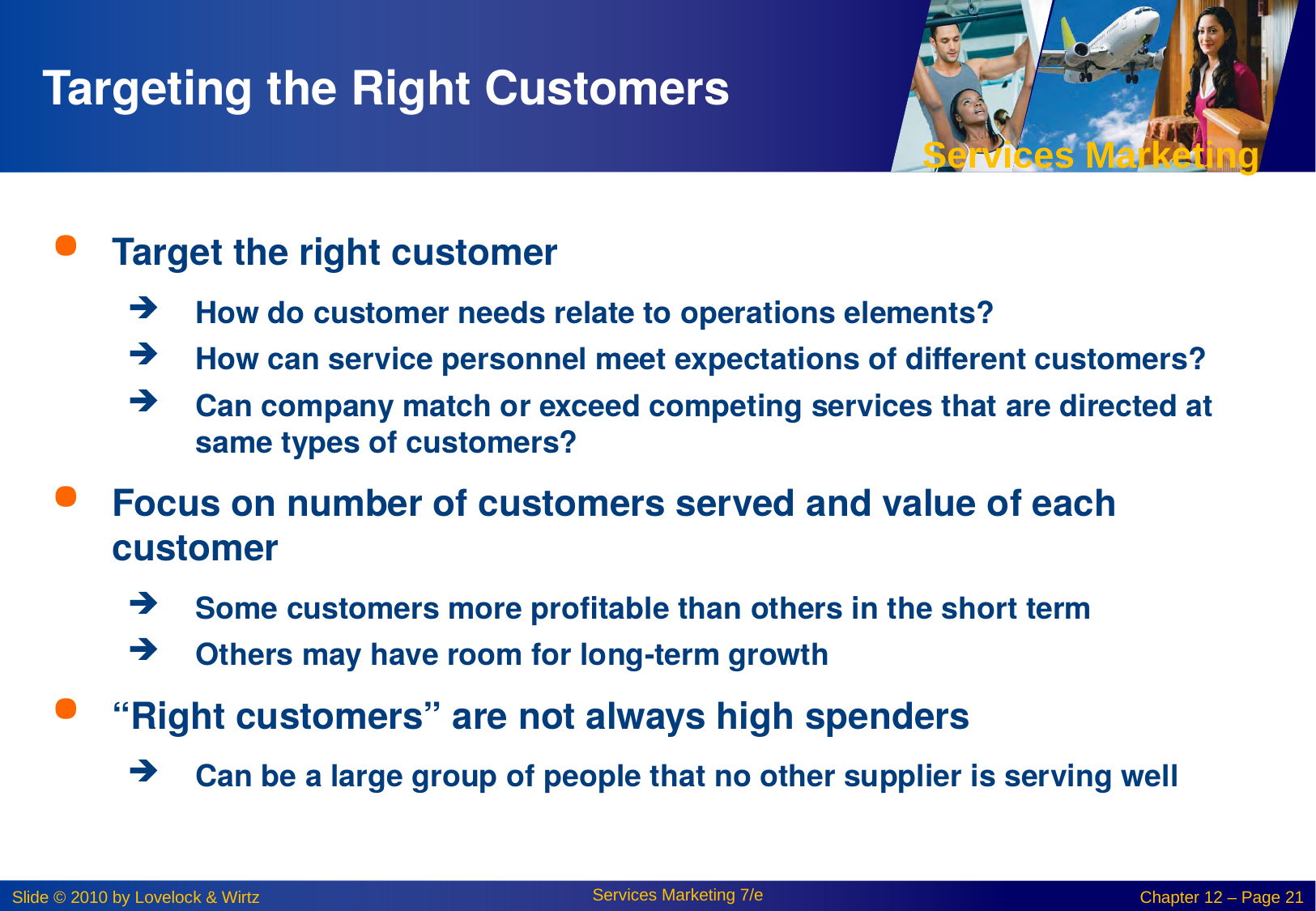

# Targeting the Right Customers
Target the right customer
How do customer needs relate to operations elements?
How can service personnel meet expectations of different customers?
Can company match or exceed competing services that are directed at same types of customers?
Focus on number of customers served and value of each customer
Some customers more profitable than others in the short term
Others may have room for long-term growth
“Right customers” are not always high spenders
Can be a large group of people that no other supplier is serving well